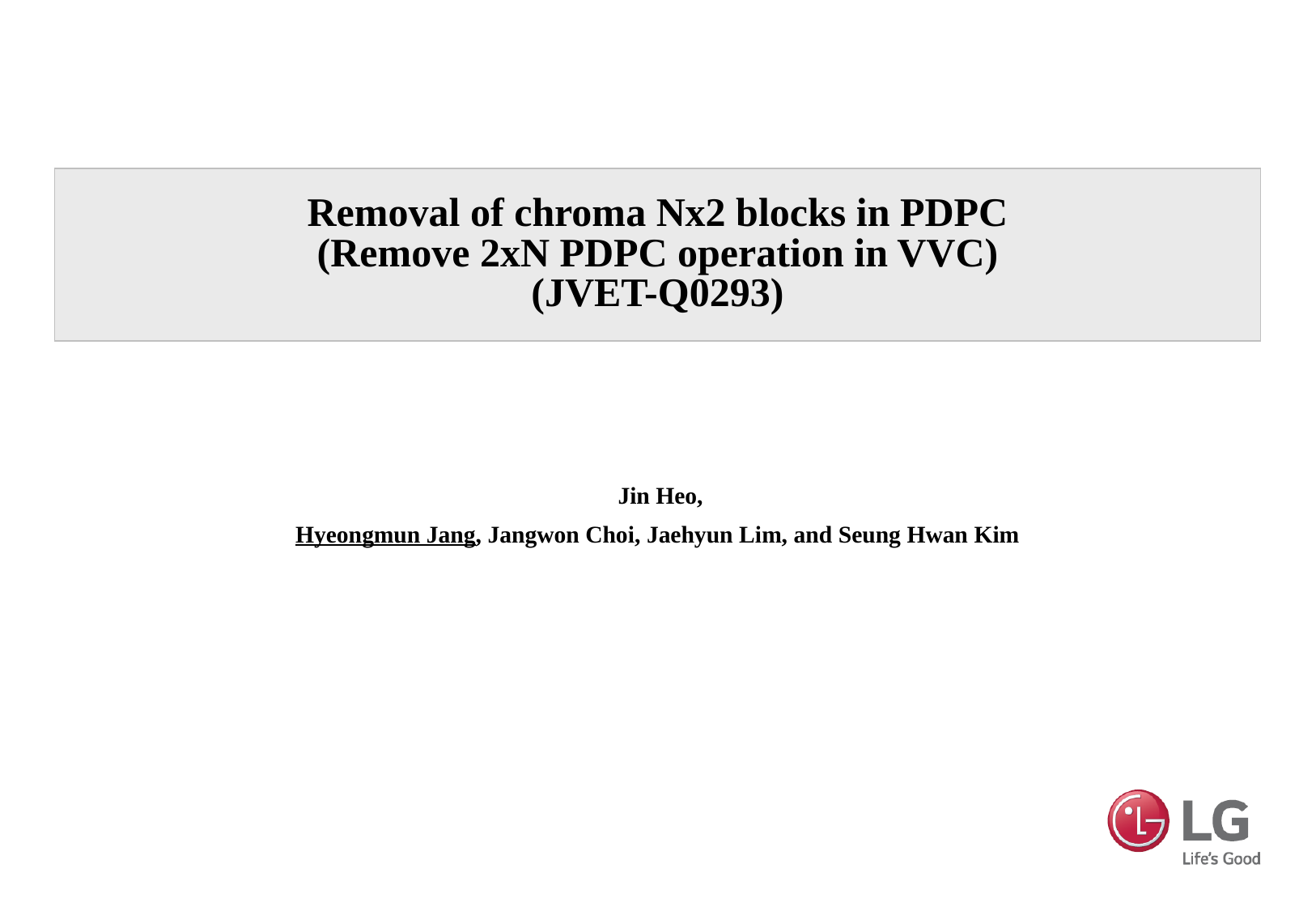

# Removal of chroma Nx2 blocks in PDPC (Remove 2xN PDPC operation in VVC) (JVET-Q0293)
  Jin Heo,
Hyeongmun Jang, Jangwon Choi, Jaehyun Lim, and Seung Hwan Kim